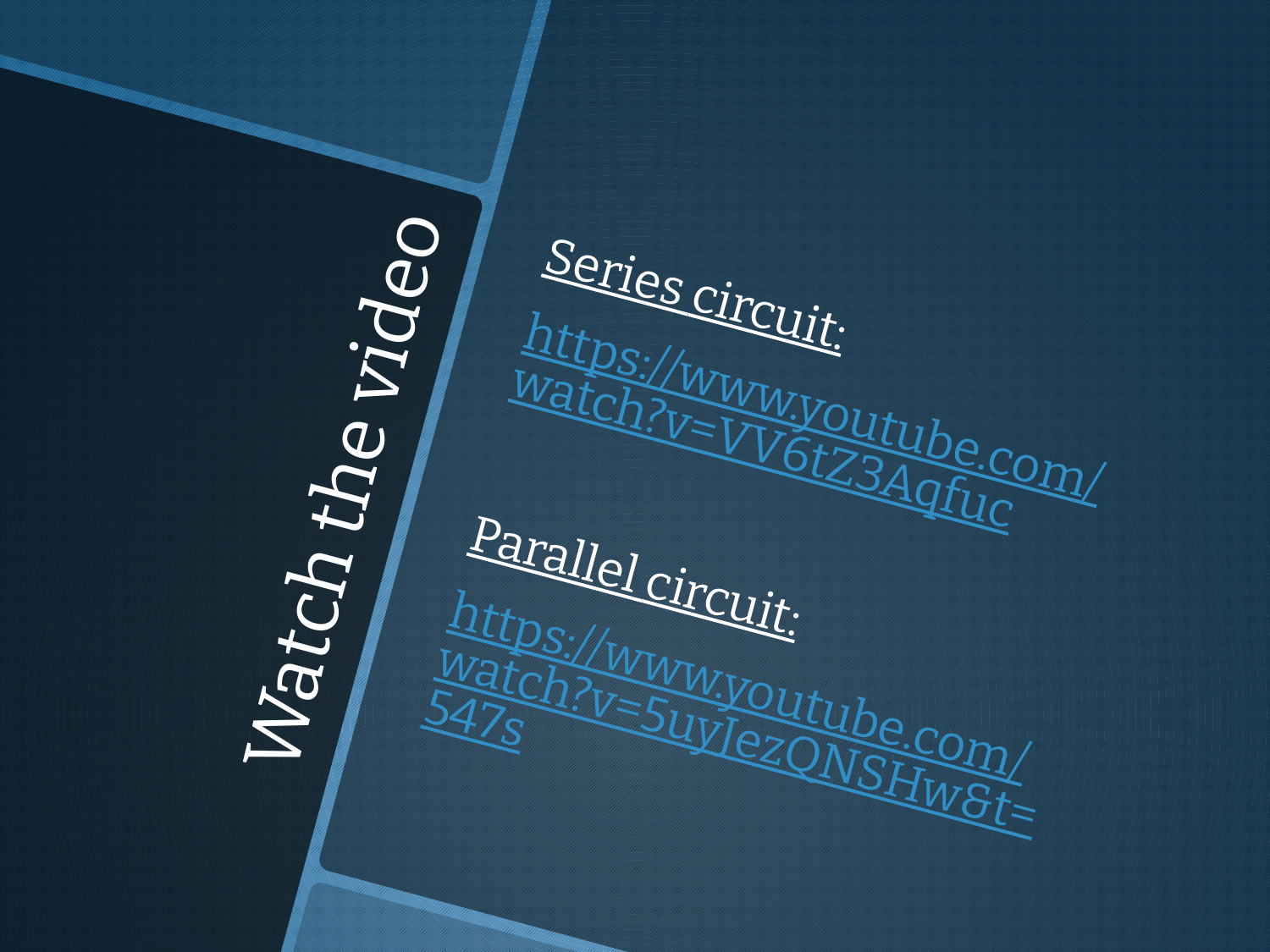

Series circuit:
https://www.youtube.com/watch?v=VV6tZ3Aqfuc

Parallel circuit:
https://www.youtube.com/watch?v=5uyJezQNSHw&t=547s
# Watch the video